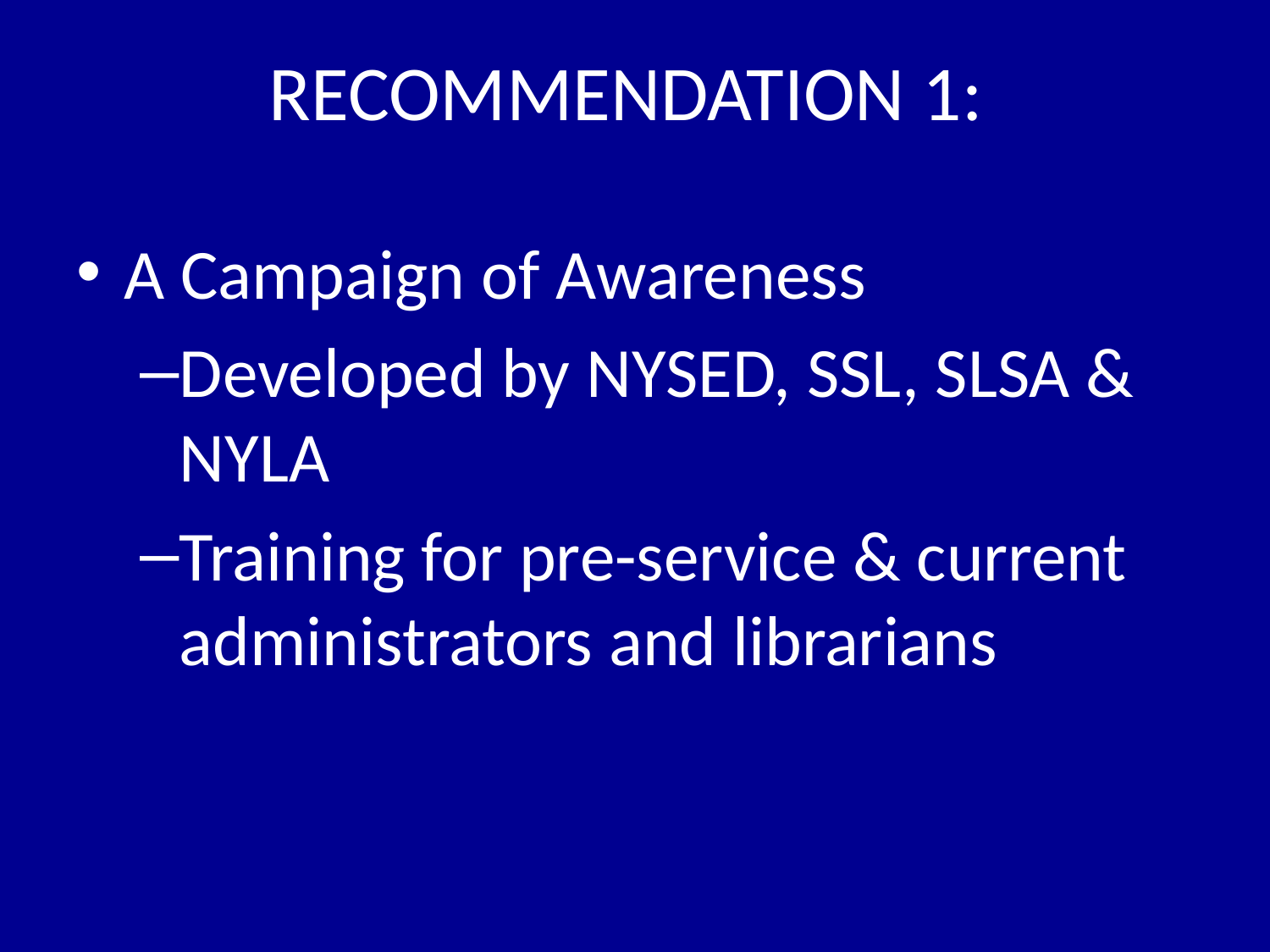

# RECOMMENDATION 1:
A Campaign of Awareness
Developed by NYSED, SSL, SLSA & NYLA
Training for pre-service & current administrators and librarians